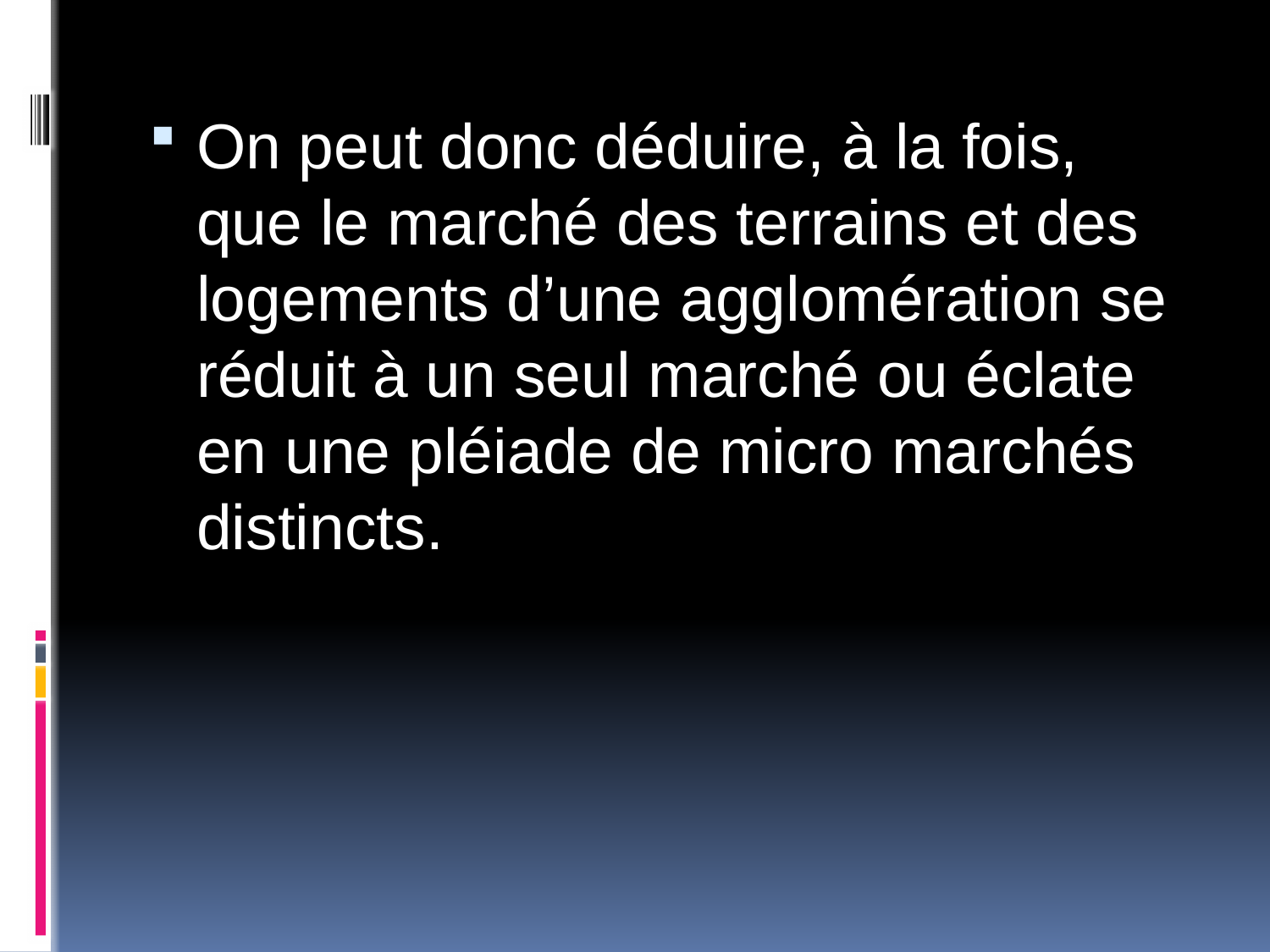

#
On peut donc déduire, à la fois, que le marché des terrains et des logements d’une agglomération se réduit à un seul marché ou éclate en une pléiade de micro marchés distincts.